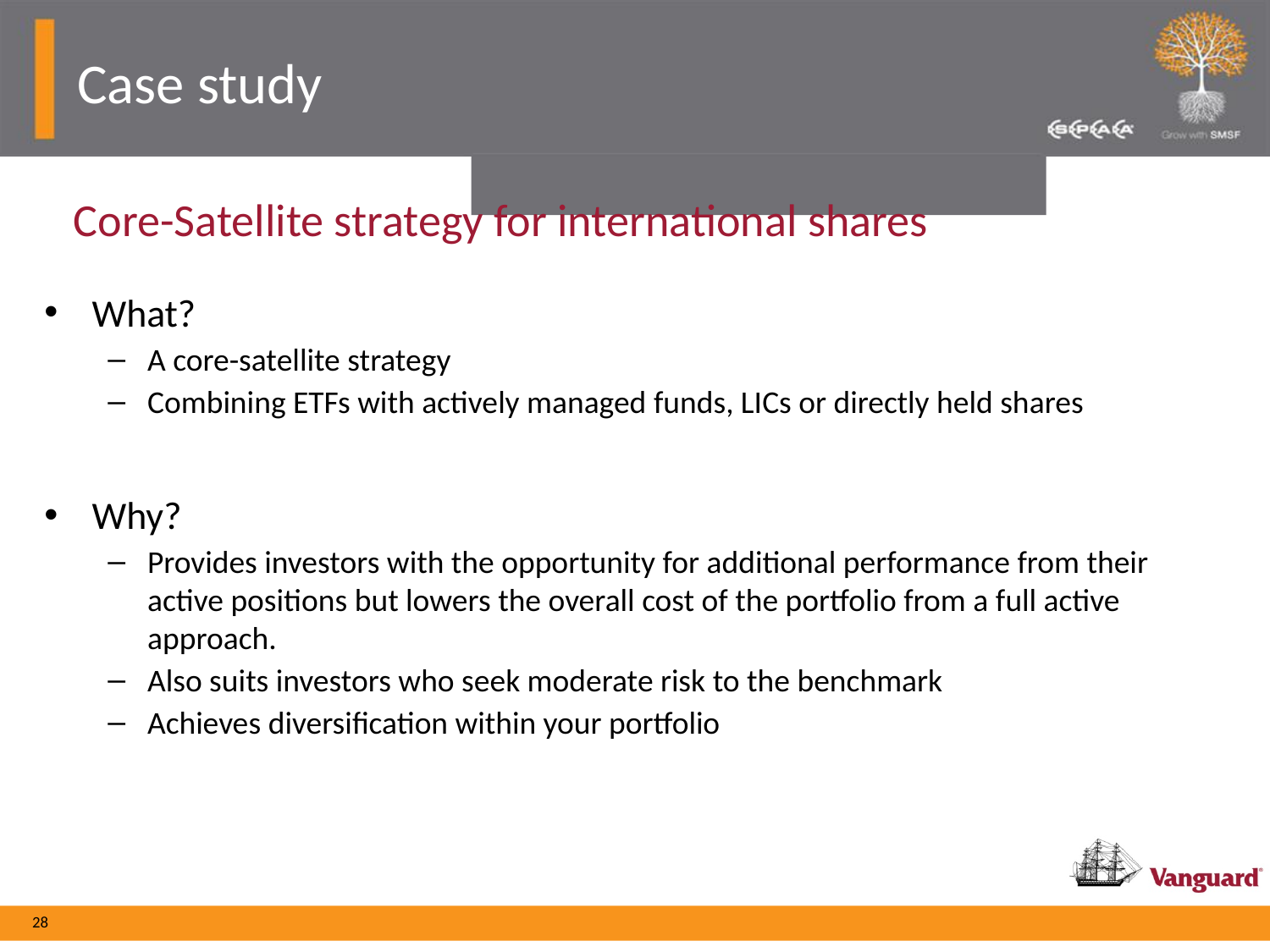

# Case study
     Core-Satellite strategy for international shares
What?
A core-satellite strategy
Combining ETFs with actively managed funds, LICs or directly held shares

Why?
Provides investors with the opportunity for additional performance from their active positions but lowers the overall cost of the portfolio from a full active approach.
Also suits investors who seek moderate risk to the benchmark
Achieves diversification within your portfolio

28